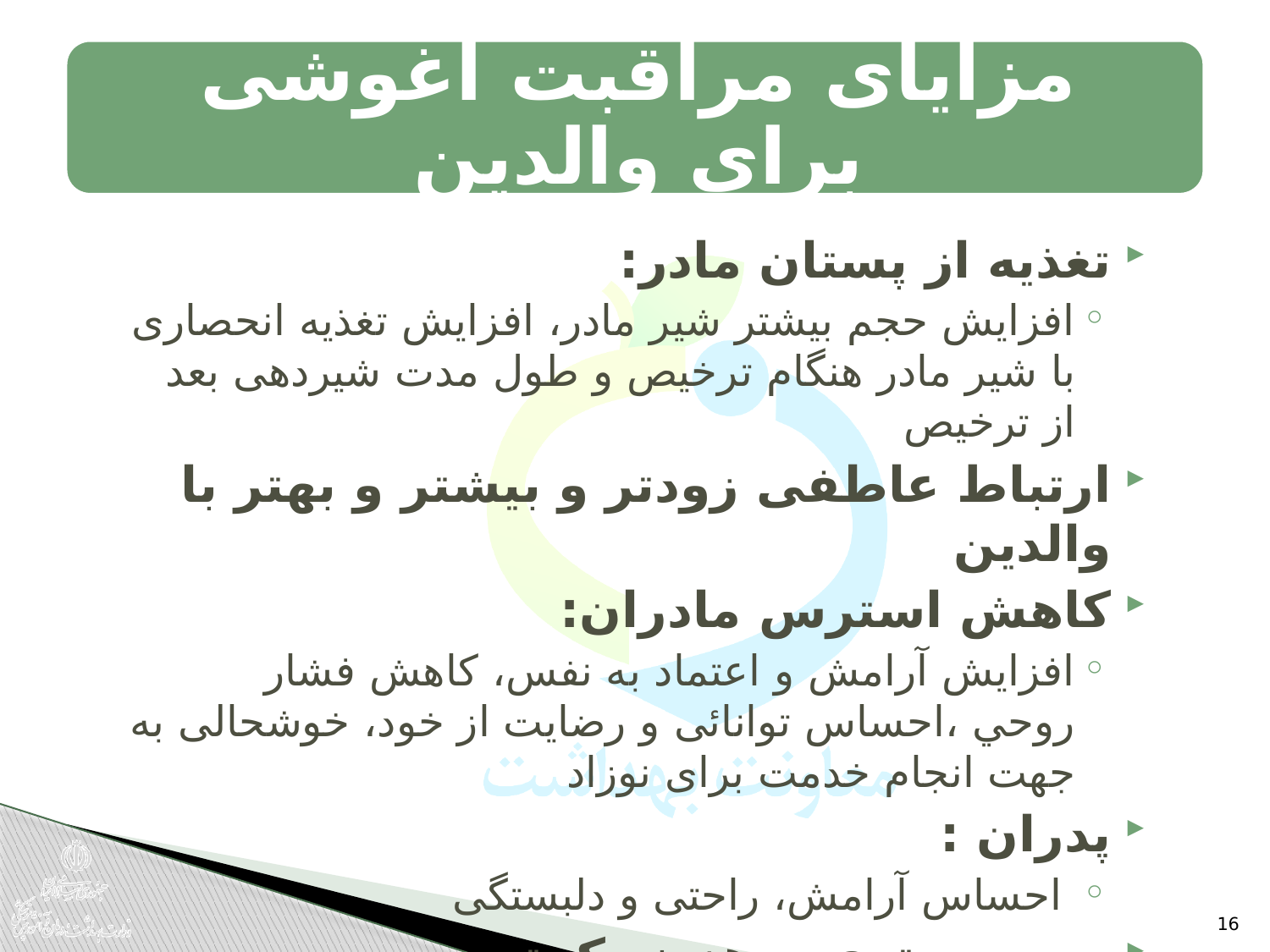

مزایای مراقبت آغوشی برای والدین
تغذیه از پستان مادر:
افزایش حجم بیشتر شیر مادر، افزایش تغذیه انحصاری با شیر مادر هنگام ترخیص و طول مدت شیردهی بعد از ترخیص
ارتباط عاطفی زودتر و بیشتر و بهتر با والدین
کاهش استرس مادران:
افزایش آرامش و اعتماد به نفس، کاهش فشار روحي ،احساس توانائی و رضایت از خود، خوشحالی به جهت انجام خدمت برای نوزاد
پدران :
 احساس آرامش، راحتی و دلبستگی
مدت بستری و هزینه کمتر
16